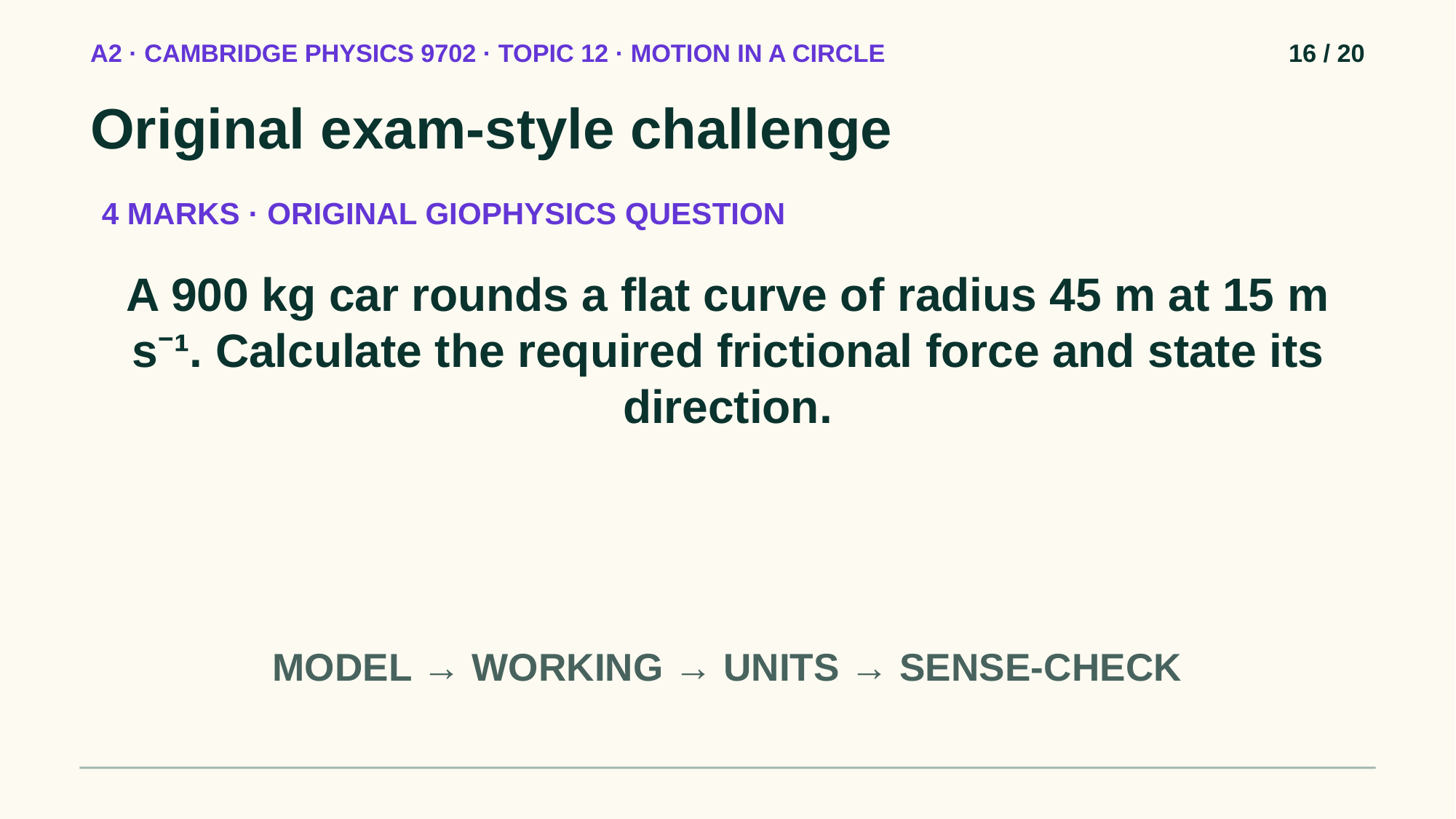

A2 · CAMBRIDGE PHYSICS 9702 · TOPIC 12 · MOTION IN A CIRCLE
16 / 20
Original exam-style challenge
4 MARKS · ORIGINAL GIOPHYSICS QUESTION
A 900 kg car rounds a flat curve of radius 45 m at 15 m s⁻¹. Calculate the required frictional force and state its direction.
MODEL → WORKING → UNITS → SENSE-CHECK